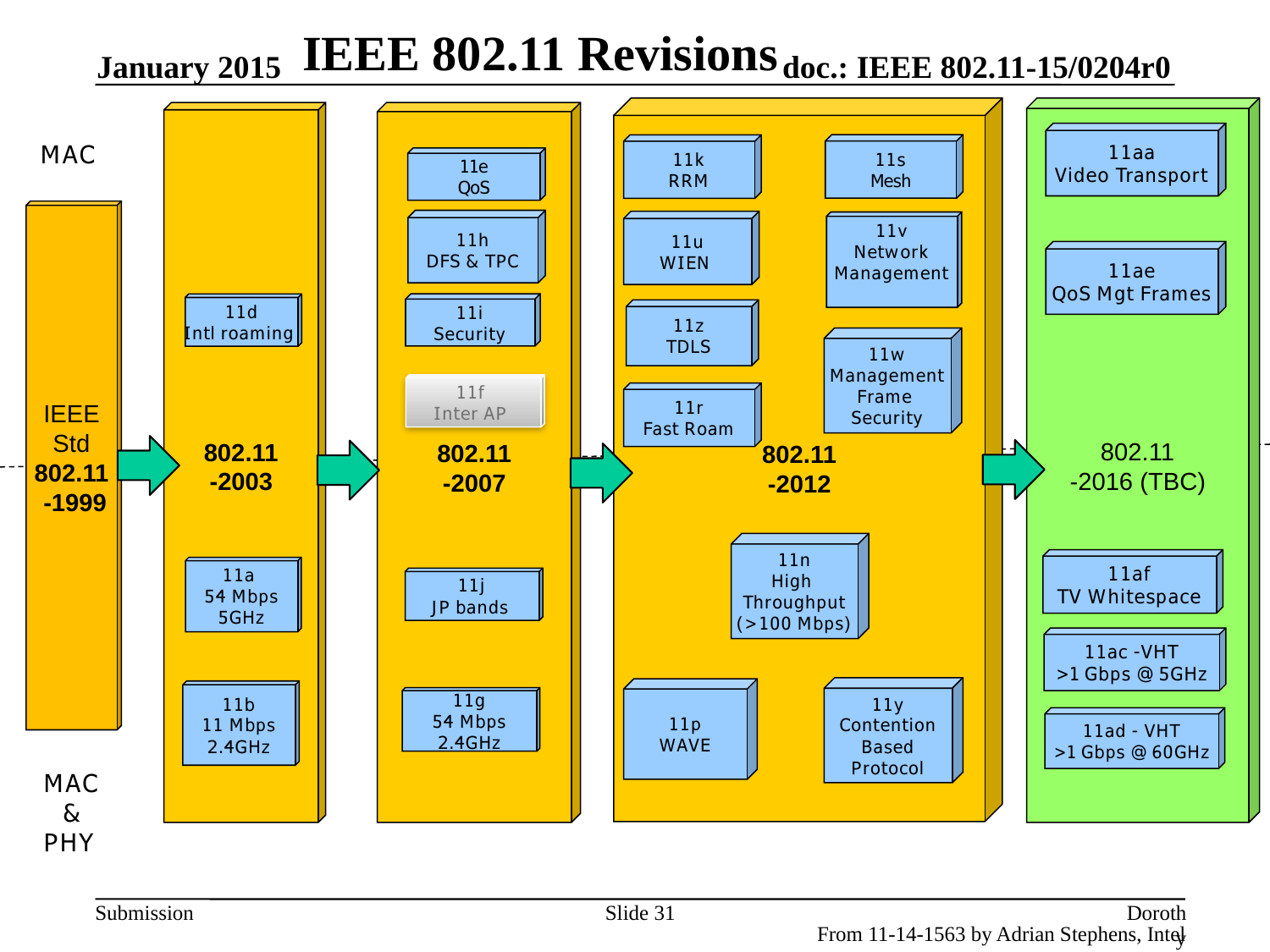

# IEEE 802.11 Revisions
January 2015
802.11
-2012
802.11
-2016 (TBC)
802.11
-2003
802.11
-2007
11aa
Video Transport
MAC
11s
Mesh
11k
RRM
11e
QoS
IEEE
Std
802.11
 -1999

11h
DFS & TPC
11u
WIEN
11v
Network
Management

11ae
QoS Mgt Frames
11i
Security
11d
Intl roaming
11z
TDLS
11w
Management
Frame
Security
11f
Inter AP
11r
Fast Roam

11n
High
Throughput
(>100 Mbps)
11af
TV Whitespace
11a
54 Mbps
5GHz
11j
JP bands
11ac -VHT
>1 Gbps @ 5GHz
11y
Contention
Based
Protocol
11p
WAVE
11b
11 Mbps
2.4GHz
11g
54 Mbps
2.4GHz
11ad - VHT
>1 Gbps @ 60GHz
MAC
&
PHY
Slide 31
Dorothy Stanley, Aruba Networks
From 11-14-1563 by Adrian Stephens, Intel